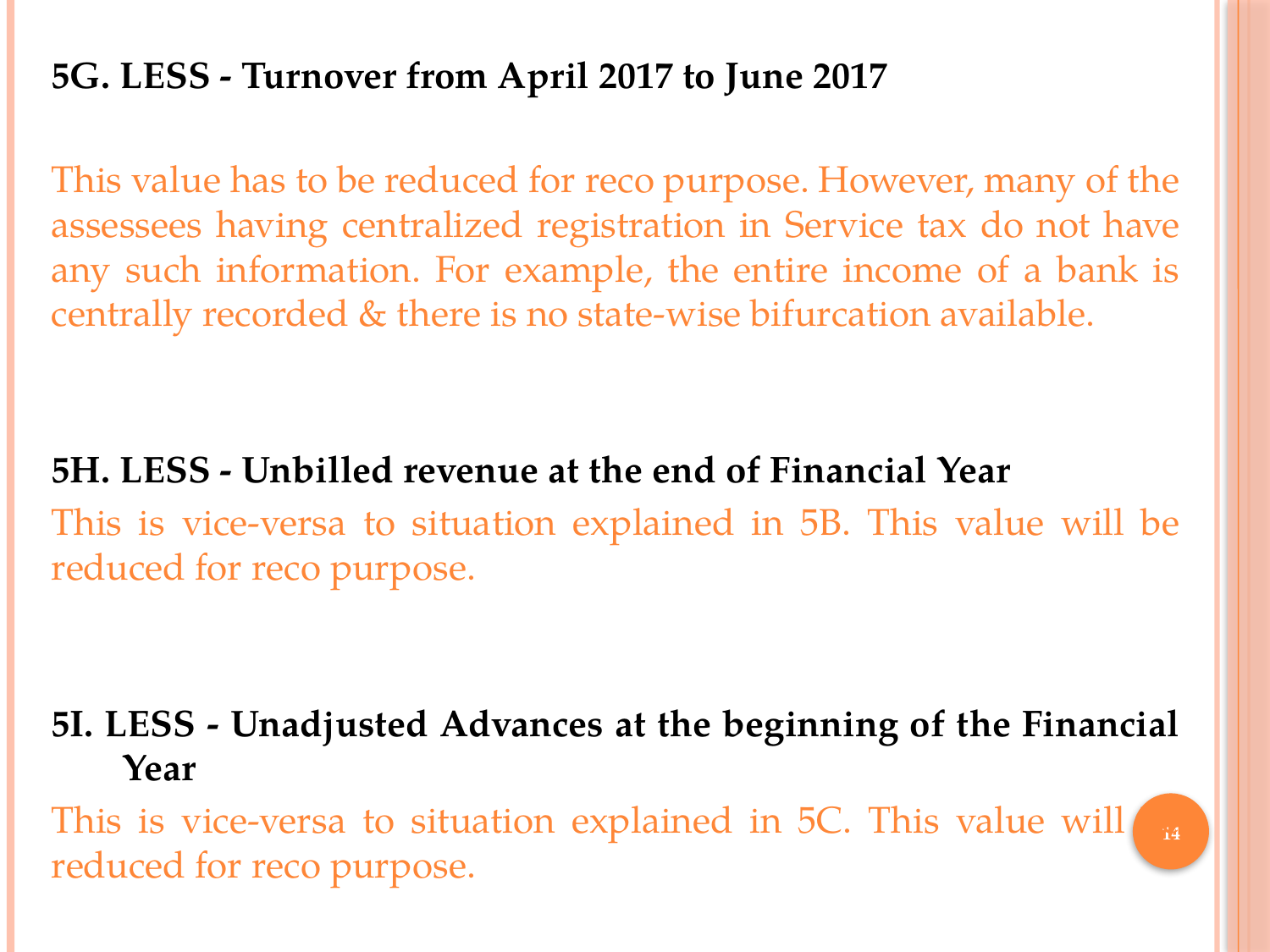

5G. LESS - Turnover from April 2017 to June 2017

This value has to be reduced for reco purpose. However, many of the assessees having centralized registration in Service tax do not have any such information. For example, the entire income of a bank is centrally recorded & there is no state-wise bifurcation available.

5H. LESS - Unbilled revenue at the end of Financial Year
This is vice-versa to situation explained in 5B. This value will be reduced for reco purpose.

5I. LESS - Unadjusted Advances at the beginning of the Financial Year
This is vice-versa to situation explained in 5C. This value will be reduced for reco purpose.
14